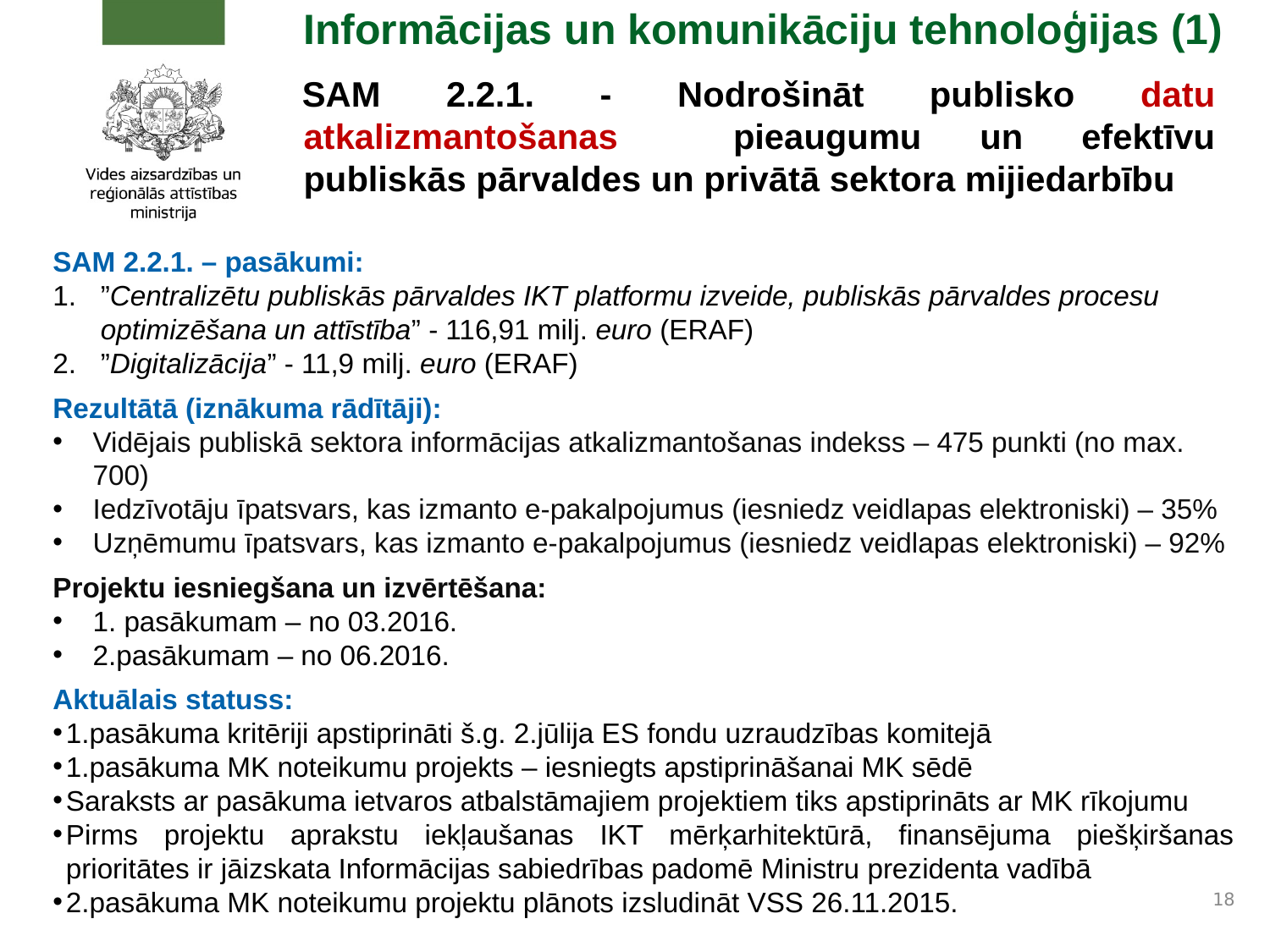

Informācijas un komunikāciju tehnoloģijas (1)
SAM 2.2.1. - Nodrošināt publisko datu atkalizmantošanas 	pieaugumu un efektīvu publiskās pārvaldes un privātā sektora mijiedarbību
SAM 2.2.1. – pasākumi:
”Centralizētu publiskās pārvaldes IKT platformu izveide, publiskās pārvaldes procesu optimizēšana un attīstība” - 116,91 milj. euro (ERAF)
”Digitalizācija” - 11,9 milj. euro (ERAF)
Rezultātā (iznākuma rādītāji):
Vidējais publiskā sektora informācijas atkalizmantošanas indekss – 475 punkti (no max. 700)
Iedzīvotāju īpatsvars, kas izmanto e-pakalpojumus (iesniedz veidlapas elektroniski) – 35%
Uzņēmumu īpatsvars, kas izmanto e-pakalpojumus (iesniedz veidlapas elektroniski) – 92%
Projektu iesniegšana un izvērtēšana:
1. pasākumam – no 03.2016.
2.pasākumam – no 06.2016.
Aktuālais statuss:
1.pasākuma kritēriji apstiprināti š.g. 2.jūlija ES fondu uzraudzības komitejā
1.pasākuma MK noteikumu projekts – iesniegts apstiprināšanai MK sēdē
Saraksts ar pasākuma ietvaros atbalstāmajiem projektiem tiks apstiprināts ar MK rīkojumu
Pirms projektu aprakstu iekļaušanas IKT mērķarhitektūrā, finansējuma piešķiršanas prioritātes ir jāizskata Informācijas sabiedrības padomē Ministru prezidenta vadībā
2.pasākuma MK noteikumu projektu plānots izsludināt VSS 26.11.2015.

18